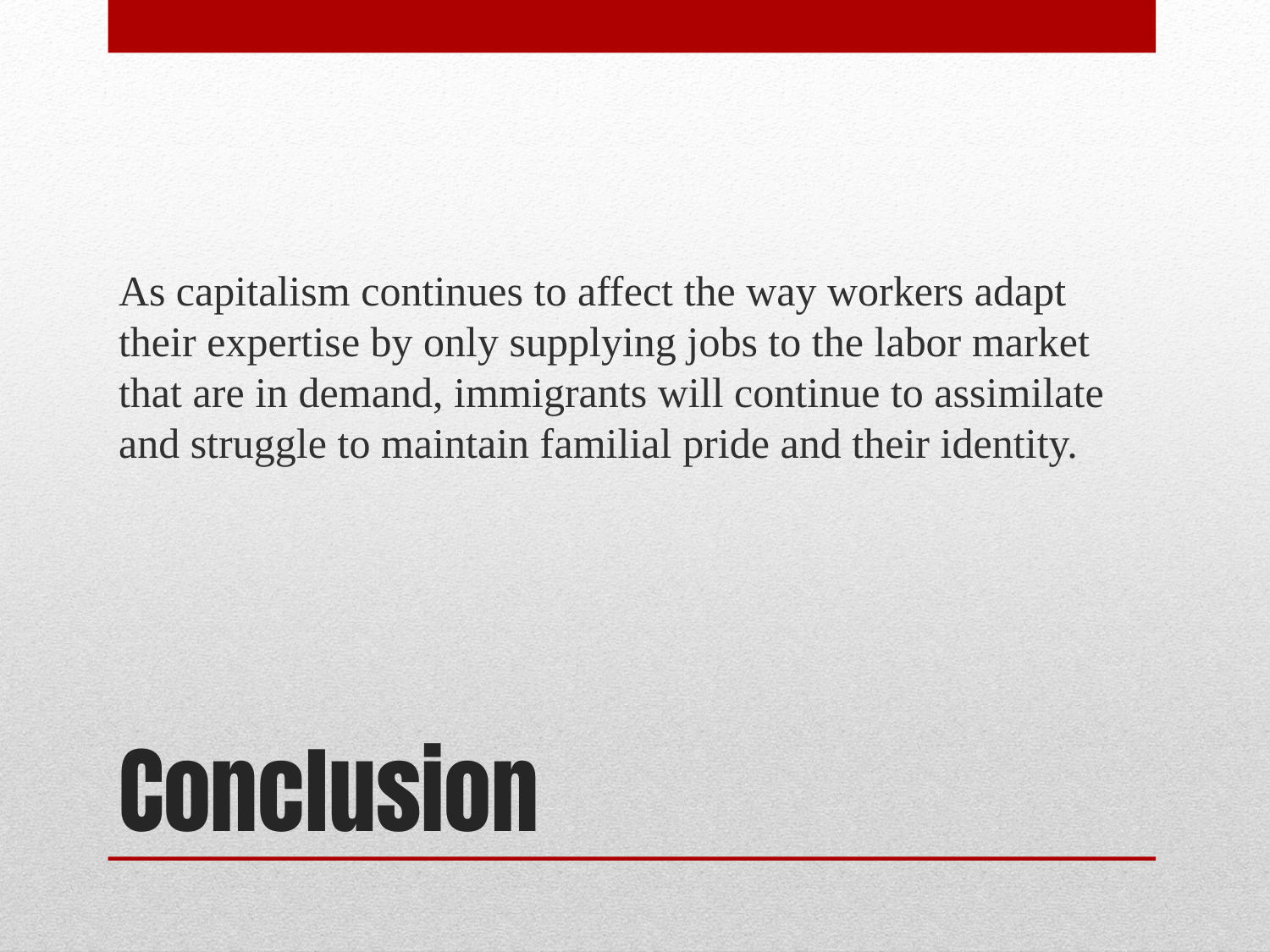

As capitalism continues to affect the way workers adapt their expertise by only supplying jobs to the labor market that are in demand, immigrants will continue to assimilate and struggle to maintain familial pride and their identity.
# Conclusion